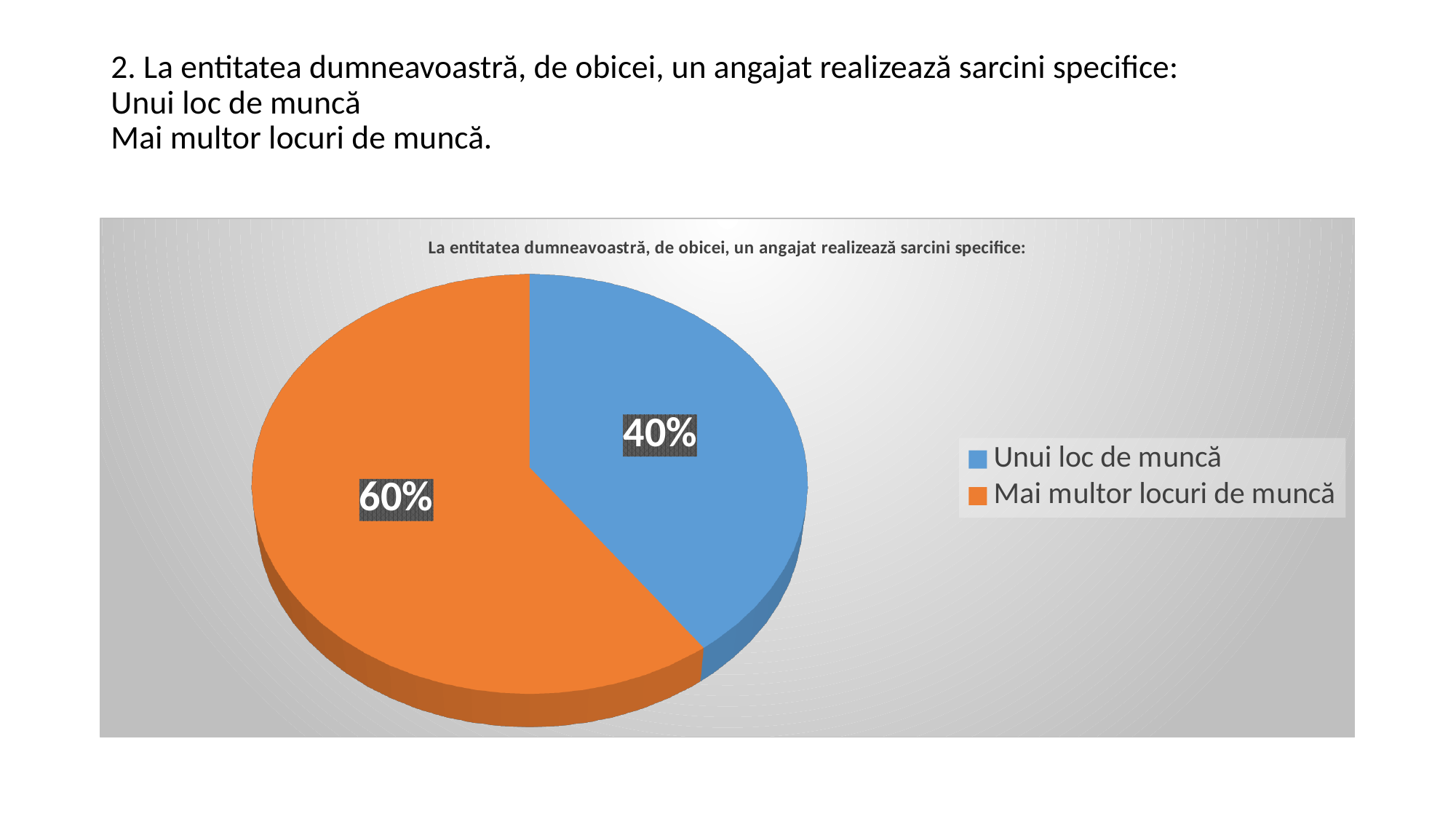

# 2. La entitatea dumneavoastră, de obicei, un angajat realizează sarcini specifice: Unui loc de muncă Mai multor locuri de muncă.

[unsupported chart]